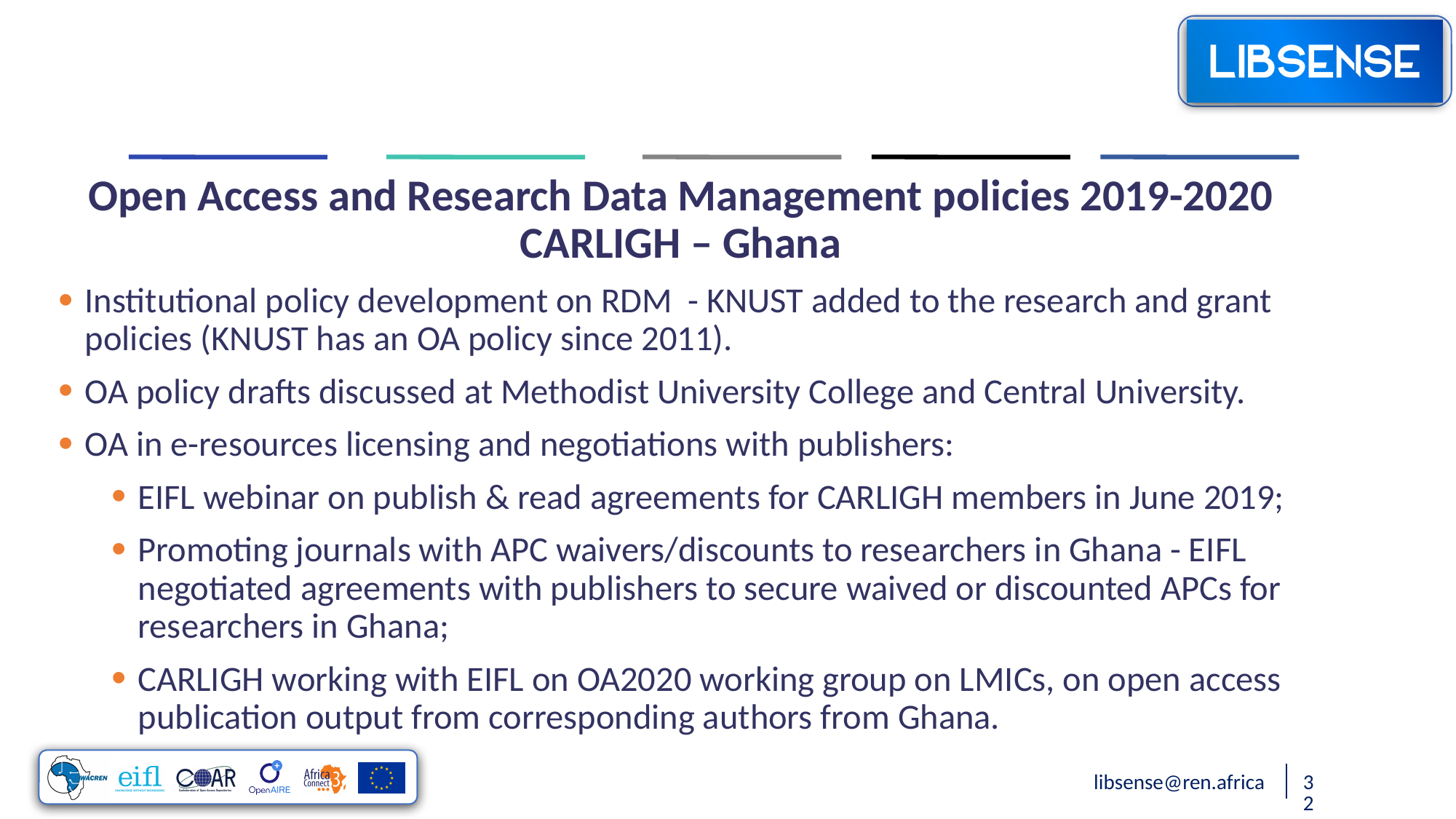

Open Access and Research Data Management policies 2019-2020 CARLIGH – Ghana
Institutional policy development on RDM  - KNUST added to the research and grant policies (KNUST has an OA policy since 2011).
OA policy drafts discussed at Methodist University College and Central University.
OA in e-resources licensing and negotiations with publishers:
EIFL webinar on publish & read agreements for CARLIGH members in June 2019;
Promoting journals with APC waivers/discounts to researchers in Ghana - EIFL negotiated agreements with publishers to secure waived or discounted APCs for researchers in Ghana;
CARLIGH working with EIFL on OA2020 working group on LMICs, on open access publication output from corresponding authors from Ghana.
libsense@ren.africa
32